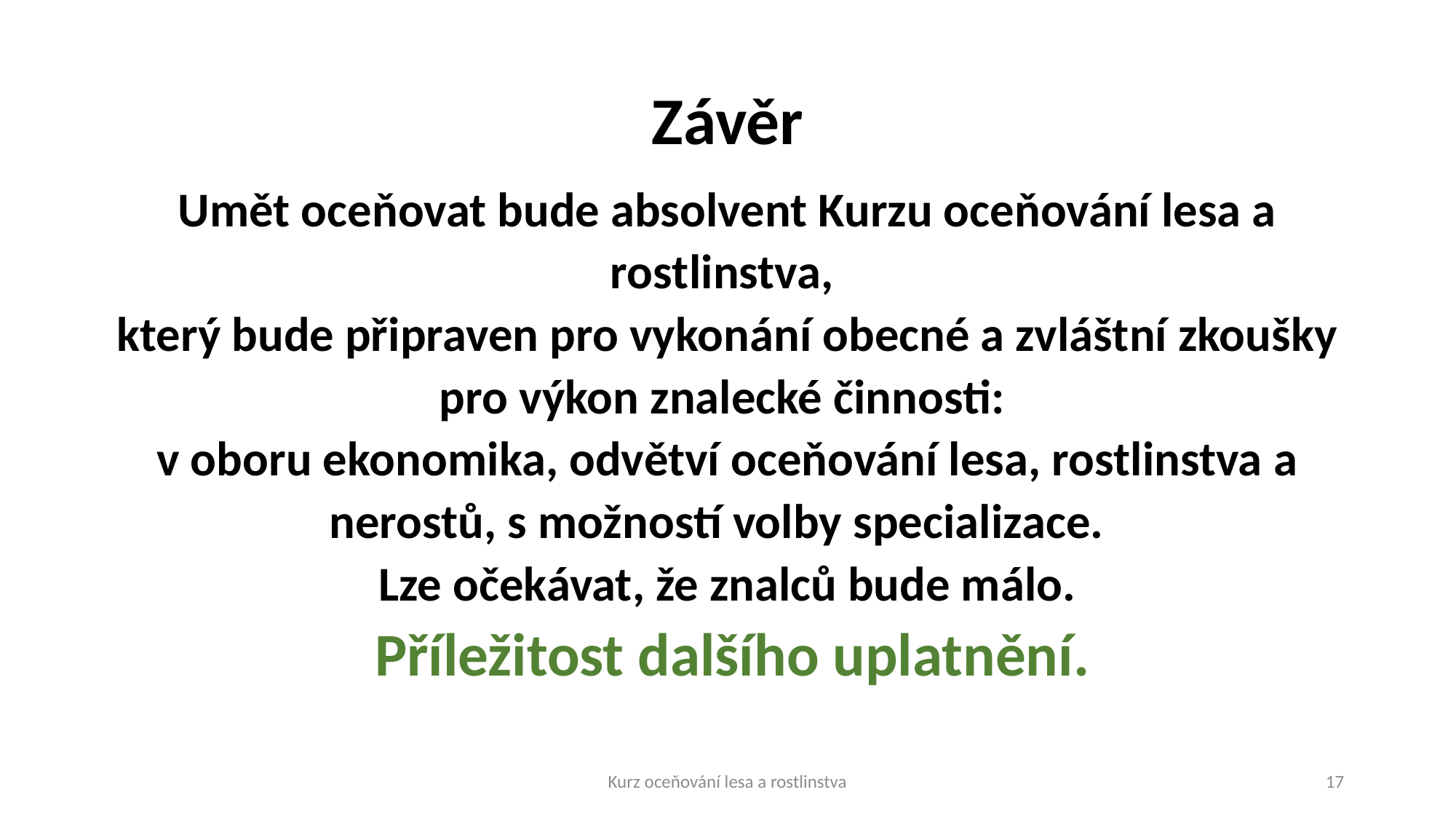

# Závěr
Umět oceňovat bude absolvent Kurzu oceňování lesa a rostlinstva,
který bude připraven pro vykonání obecné a zvláštní zkoušky pro výkon znalecké činnosti:
v oboru ekonomika, odvětví oceňování lesa, rostlinstva a nerostů, s možností volby specializace.
Lze očekávat, že znalců bude málo.
 Příležitost dalšího uplatnění.

Kurz oceňování lesa a rostlinstva
17